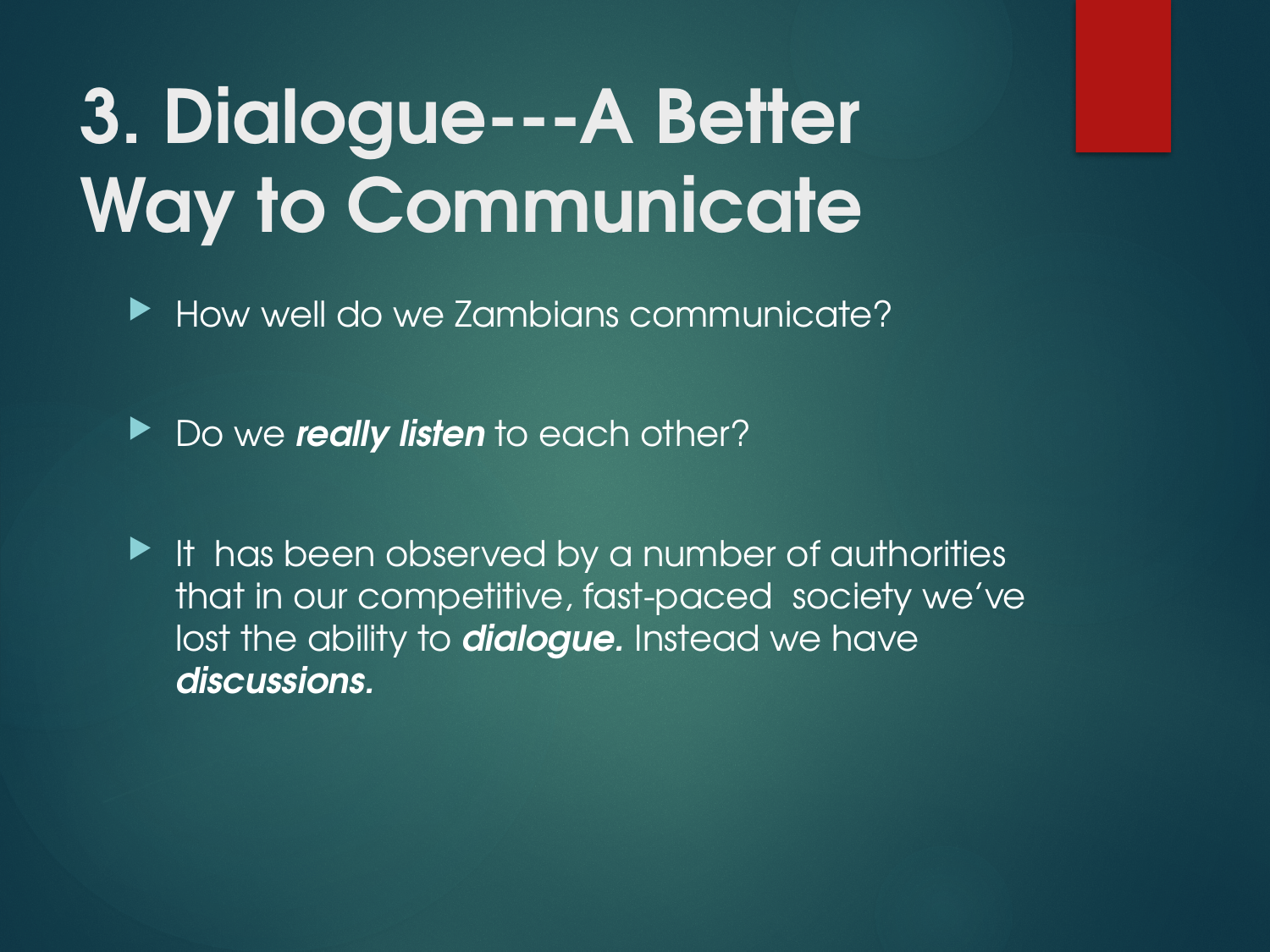

# 3. Dialogue---A Better Way to Communicate
How well do we Zambians communicate?

Do we really listen to each other?

It  has been observed by a number of authorities that in our competitive, fast-paced  society we’ve lost the ability to dialogue. Instead we have discussions.